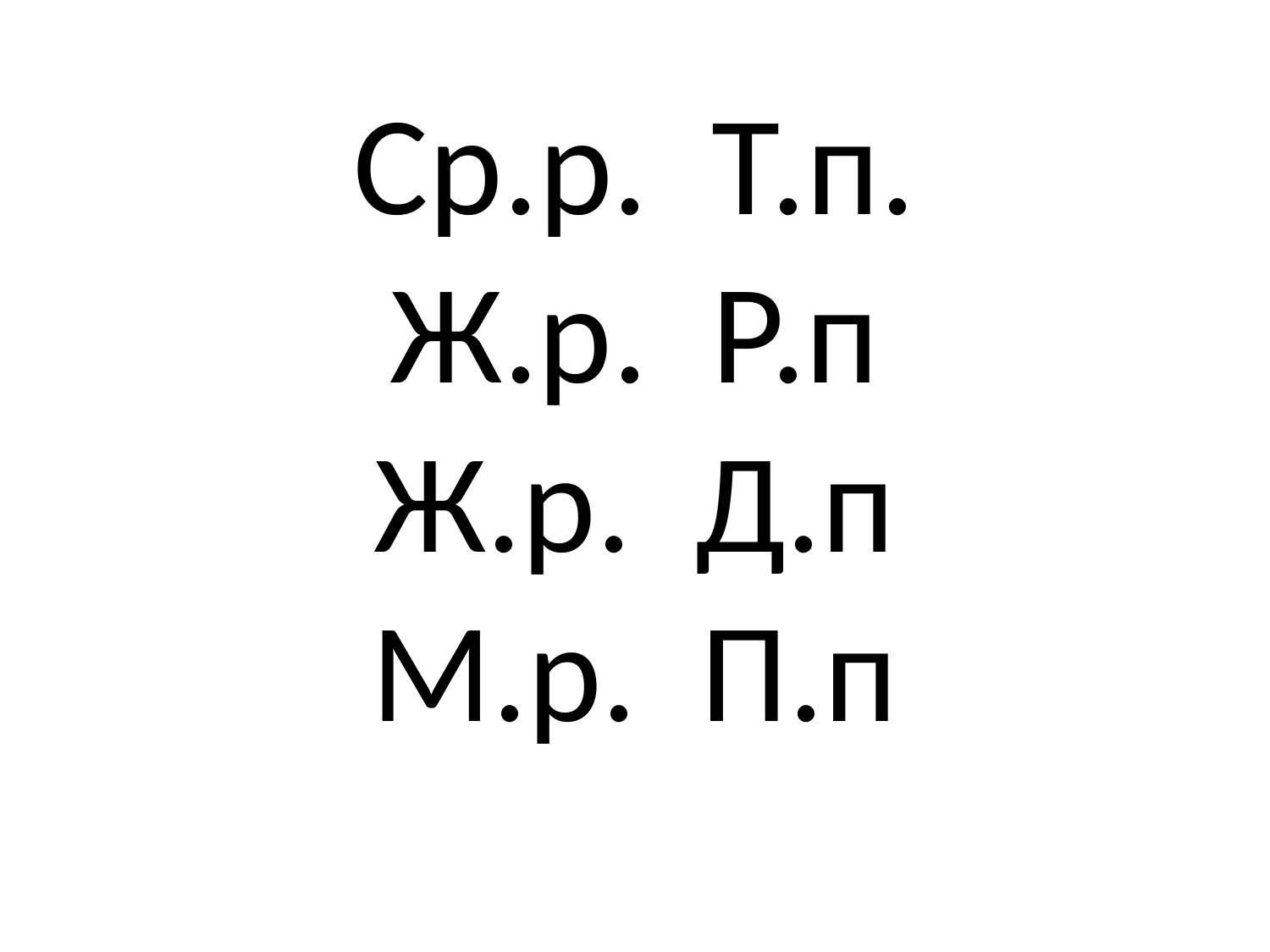

# Ср.р.  Т.п. Ж.р.  Р.п Ж.р.  Д.п М.р.  П.п